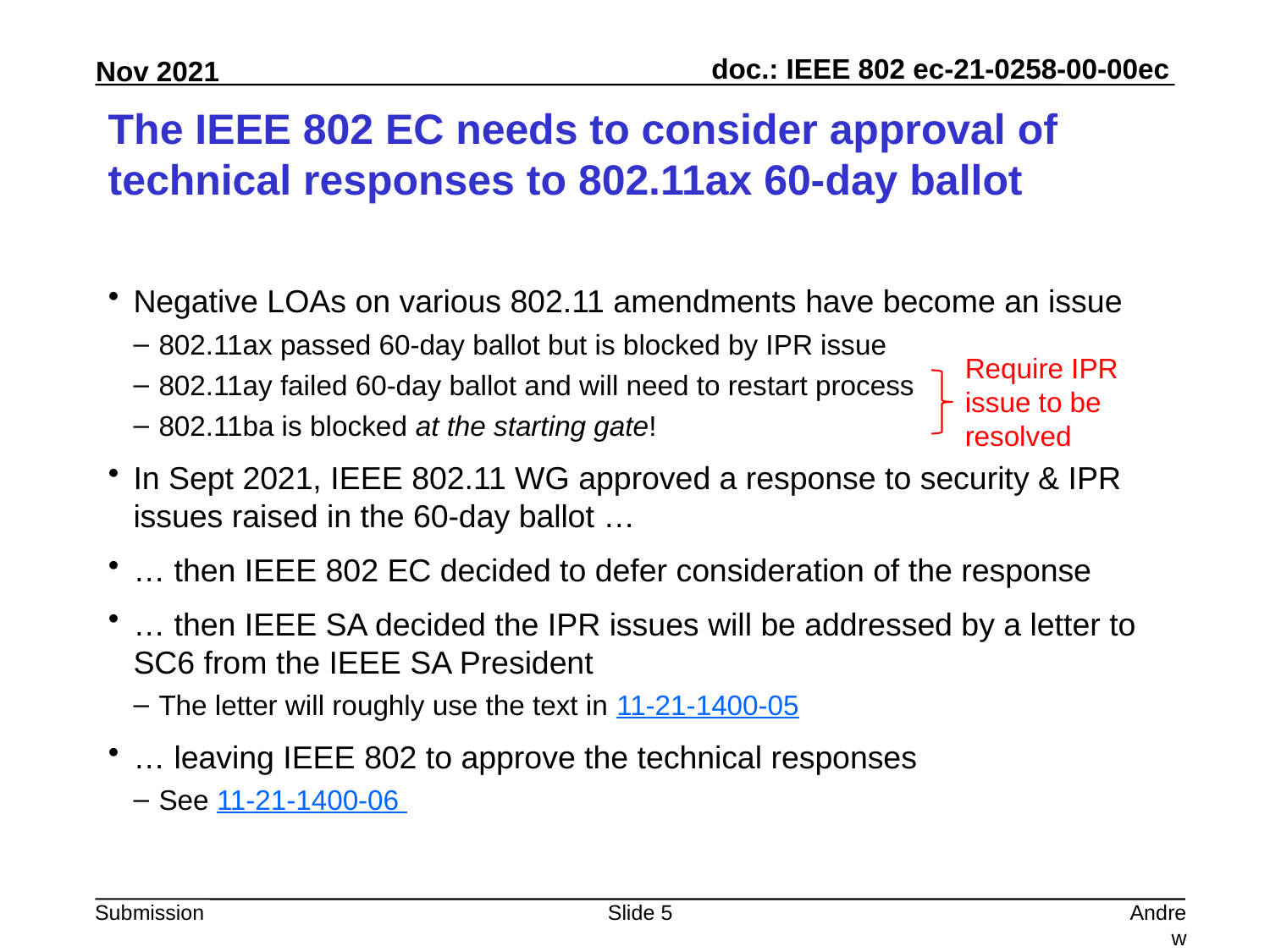

# The IEEE 802 EC needs to consider approval of technical responses to 802.11ax 60-day ballot
Negative LOAs on various 802.11 amendments have become an issue
802.11ax passed 60-day ballot but is blocked by IPR issue
802.11ay failed 60-day ballot and will need to restart process
802.11ba is blocked at the starting gate!
In Sept 2021, IEEE 802.11 WG approved a response to security & IPR issues raised in the 60-day ballot …
… then IEEE 802 EC decided to defer consideration of the response
… then IEEE SA decided the IPR issues will be addressed by a letter to SC6 from the IEEE SA President
The letter will roughly use the text in 11-21-1400-05
… leaving IEEE 802 to approve the technical responses
See 11-21-1400-06
Require IPR issue to be resolved

Slide 5
Andrew Myles, Cisco